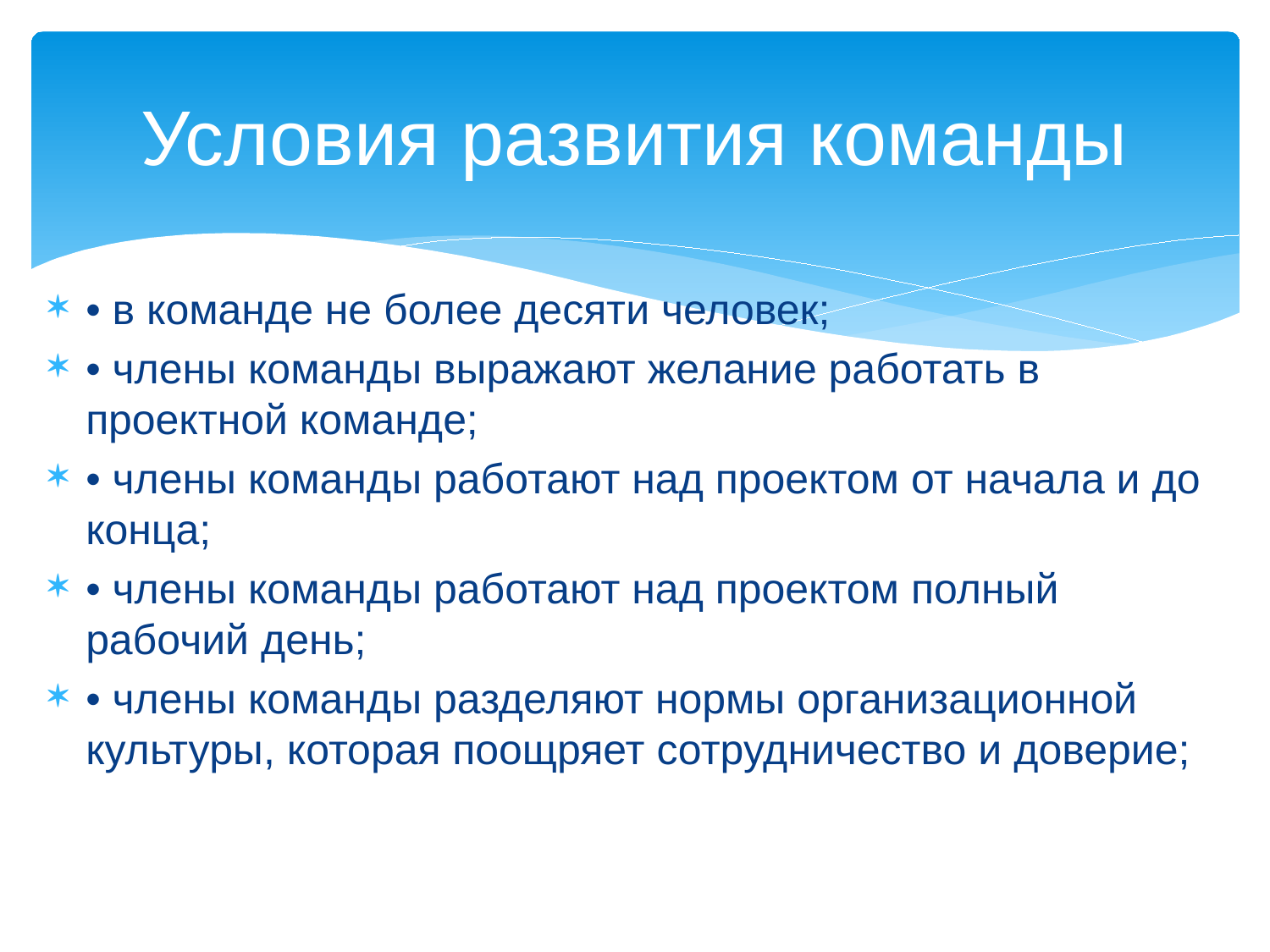

# Условия развития команды
• в команде не более десяти человек;
• члены команды выражают желание работать в проектной команде;
• члены команды работают над проектом от начала и до конца;
• члены команды работают над проектом полный рабочий день;
• члены команды разделяют нормы организационной культуры, которая поощряет сотрудничество и доверие;